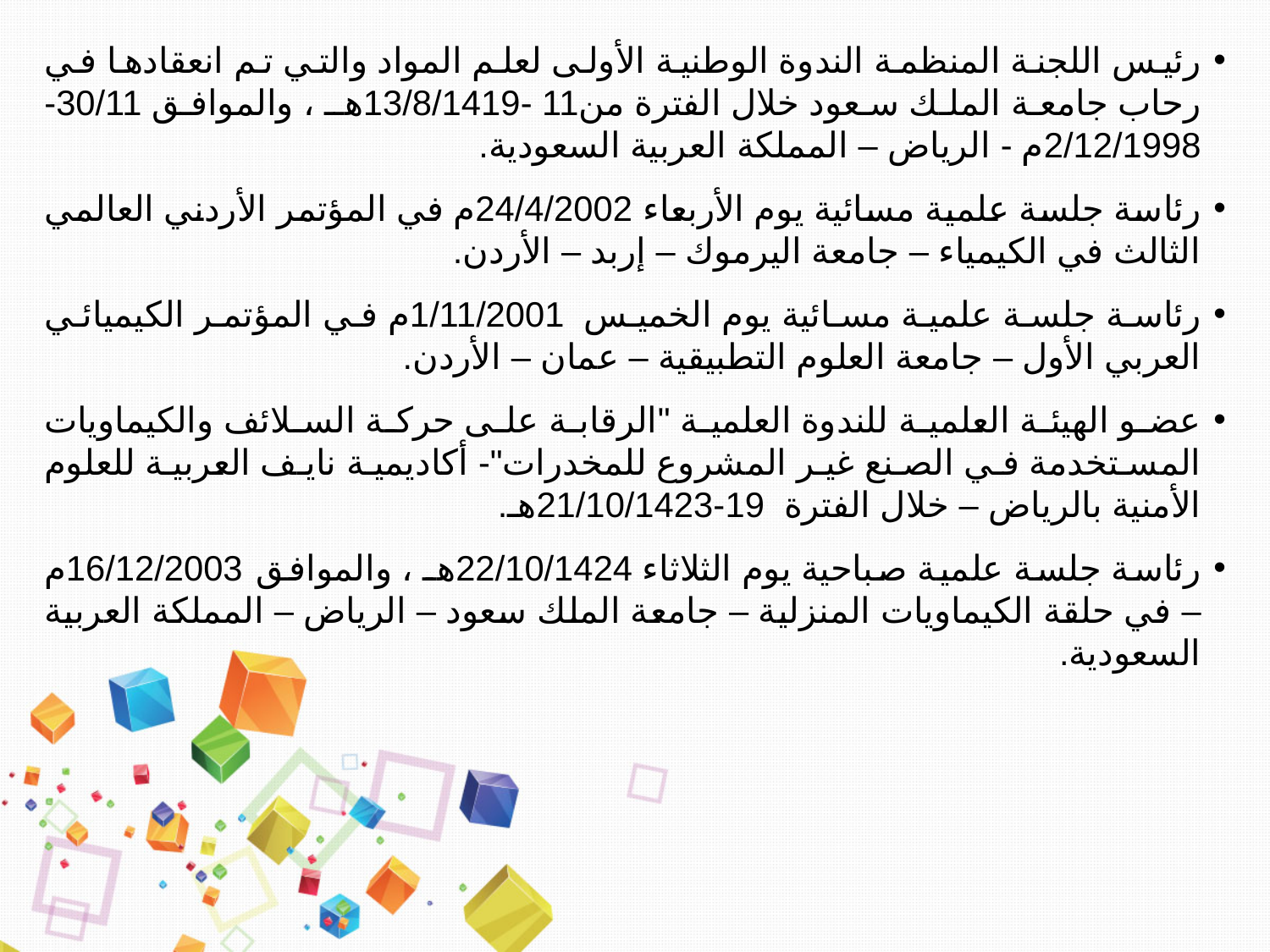

رئيس اللجنة المنظمة الندوة الوطنية الأولى لعلم المواد والتي تم انعقادها في رحاب جامعة الملك سعود خلال الفترة من11 -13/8/1419هـ ، والموافق 30/11-2/12/1998م - الرياض – المملكة العربية السعودية.

رئاسة جلسة علمية مسائية يوم الأربعاء 24/4/2002م في المؤتمر الأردني العالمي الثالث في الكيمياء – جامعة اليرموك – إربد – الأردن.

رئاسة جلسة علمية مسائية يوم الخميس 1/11/2001م في المؤتمر الكيميائي العربي الأول – جامعة العلوم التطبيقية – عمان – الأردن.

عضو الهيئة العلمية للندوة العلمية "الرقابة على حركة السلائف والكيماويات المستخدمة في الصنع غير المشروع للمخدرات"- أكاديمية نايف العربية للعلوم الأمنية بالرياض – خلال الفترة  19-21/10/1423هـ.

رئاسة جلسة علمية صباحية يوم الثلاثاء 22/10/1424هـ ، والموافق 16/12/2003م – في حلقة الكيماويات المنزلية – جامعة الملك سعود – الرياض – المملكة العربية السعودية.